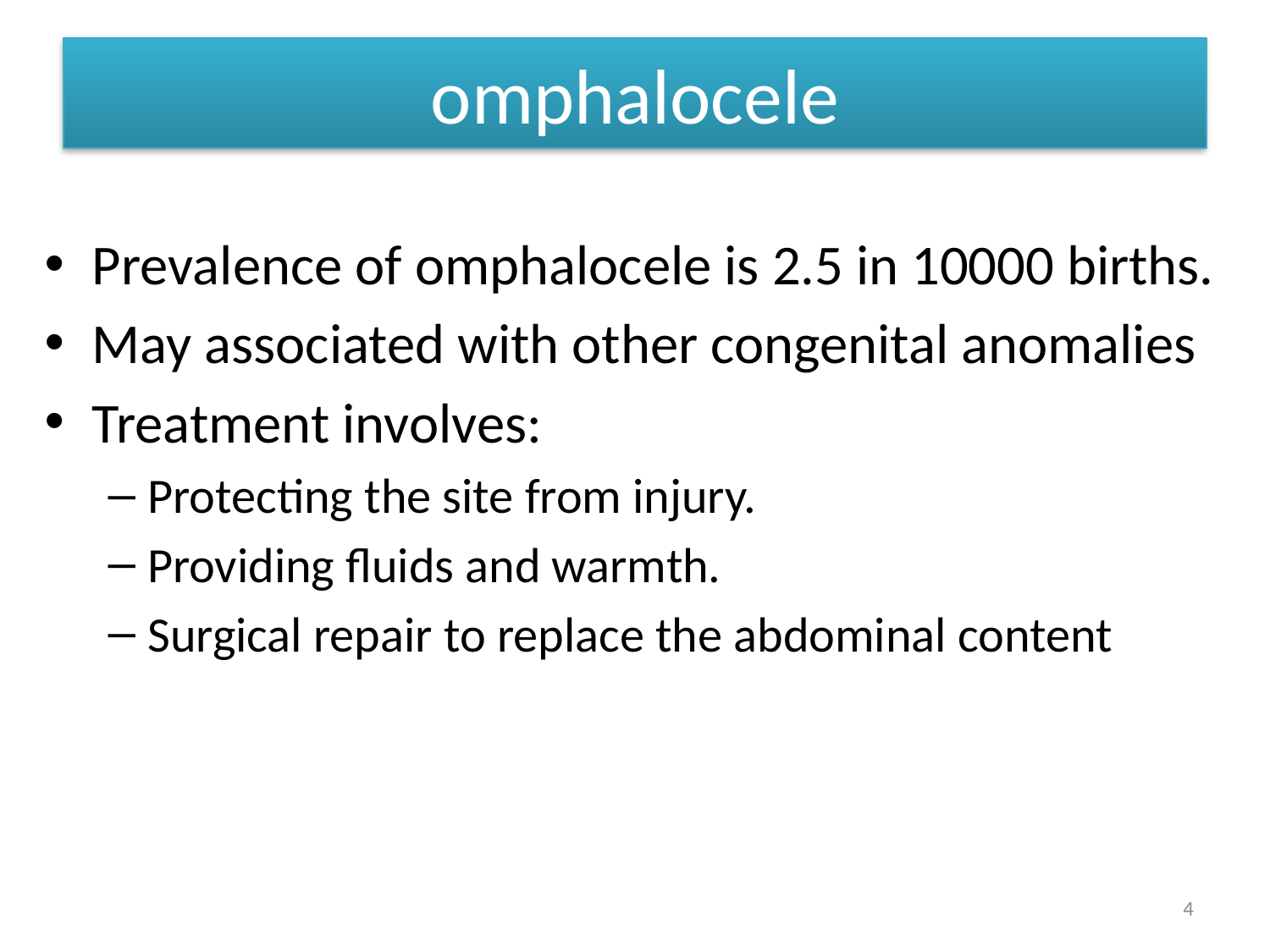

# omphalocele
Prevalence of omphalocele is 2.5 in 10000 births.
May associated with other congenital anomalies
Treatment involves:
Protecting the site from injury.
Providing fluids and warmth.
Surgical repair to replace the abdominal content
4